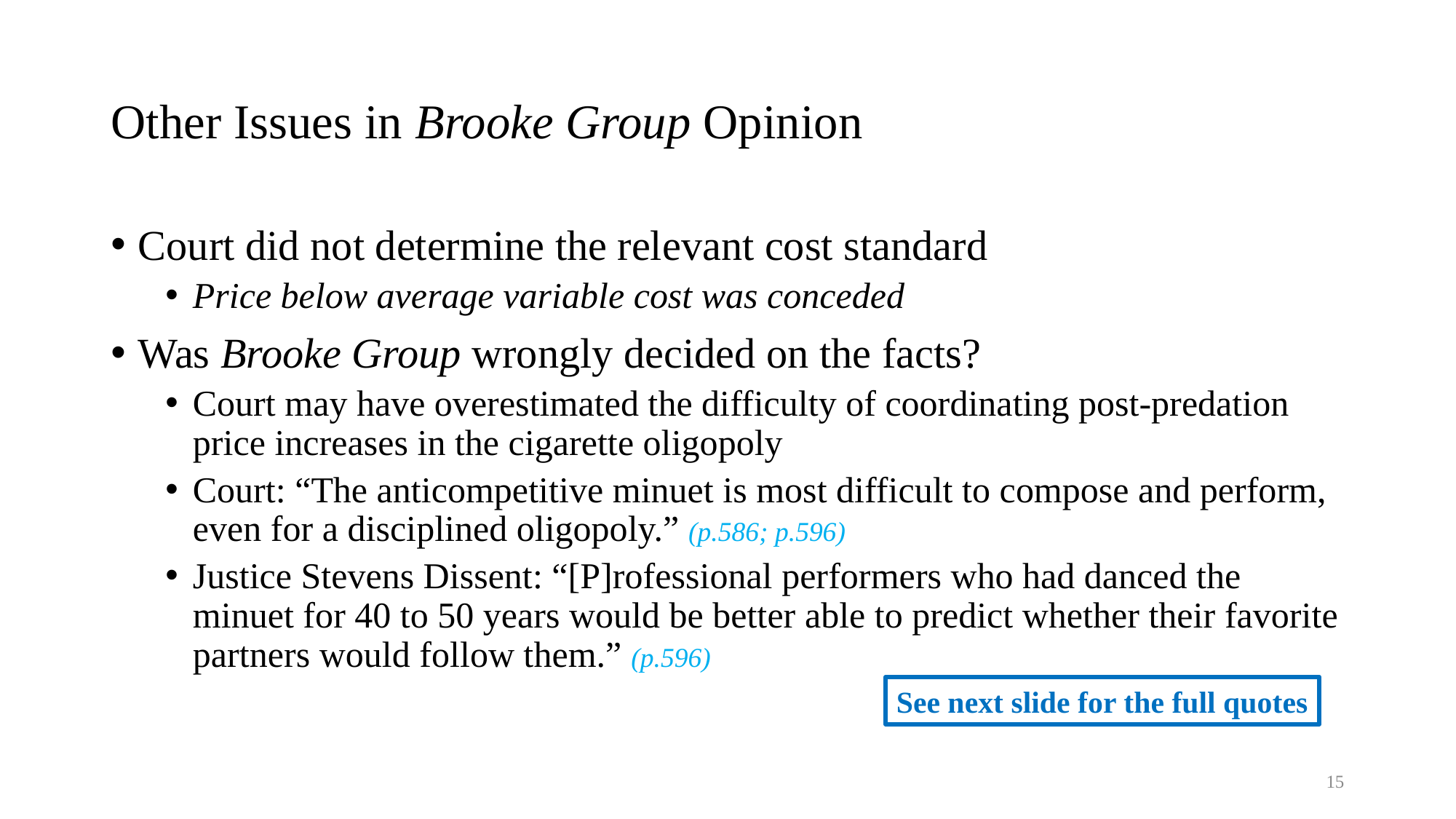

# Other Issues in Brooke Group Opinion
Court did not determine the relevant cost standard
Price below average variable cost was conceded
Was Brooke Group wrongly decided on the facts?
Court may have overestimated the difficulty of coordinating post-predation price increases in the cigarette oligopoly
Court: “The anticompetitive minuet is most difficult to compose and perform, even for a disciplined oligopoly.” (p.586; p.596)
Justice Stevens Dissent: “[P]rofessional performers who had danced the minuet for 40 to 50 years would be better able to predict whether their favorite partners would follow them.” (p.596)

See next slide for the full quotes
15